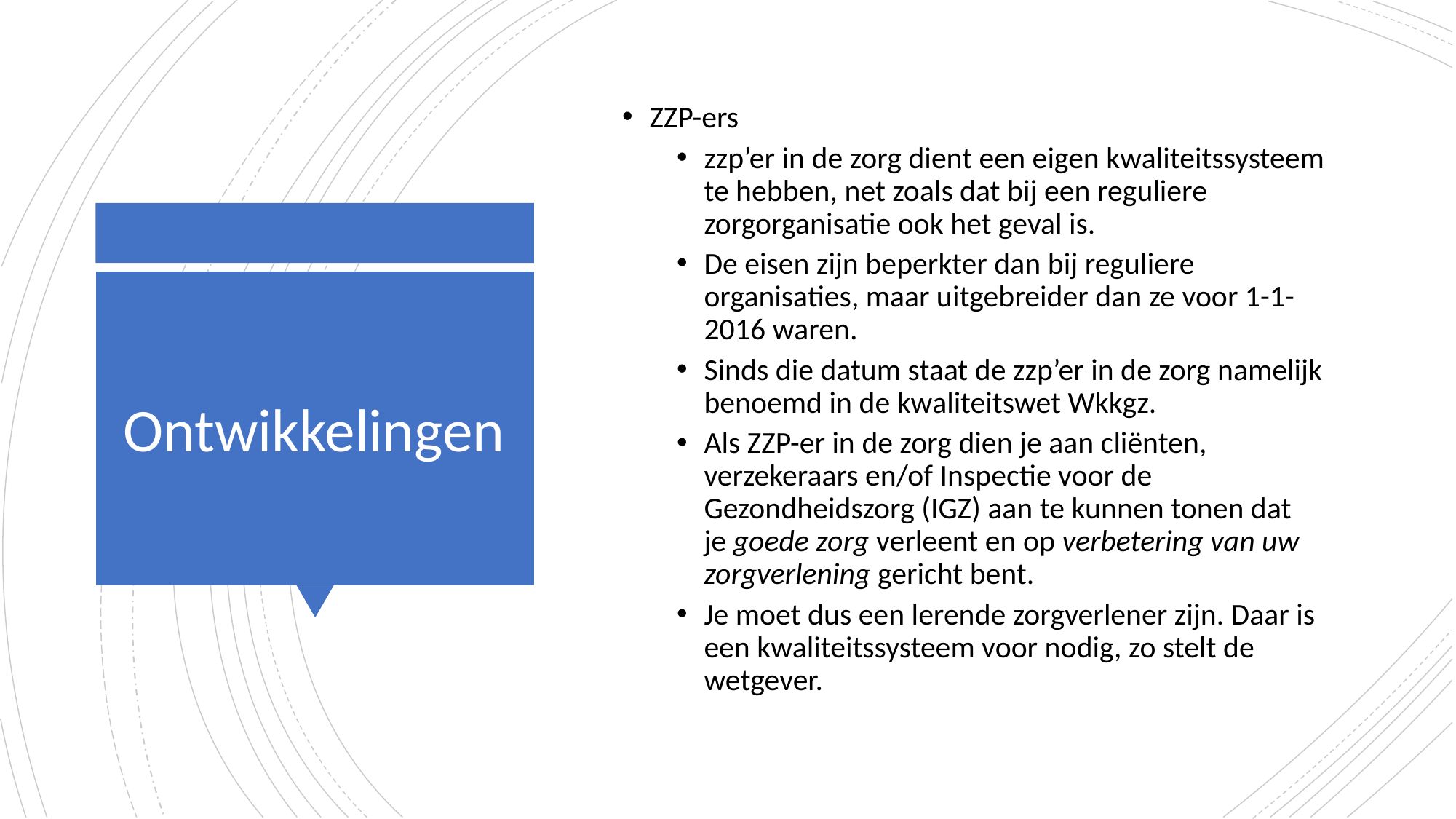

ZZP-ers
zzp’er in de zorg dient een eigen kwaliteitssysteem te hebben, net zoals dat bij een reguliere zorgorganisatie ook het geval is.
De eisen zijn beperkter dan bij reguliere organisaties, maar uitgebreider dan ze voor 1-1-2016 waren.
Sinds die datum staat de zzp’er in de zorg namelijk benoemd in de kwaliteitswet Wkkgz.
Als ZZP-er in de zorg dien je aan cliënten, verzekeraars en/of Inspectie voor de Gezondheidszorg (IGZ) aan te kunnen tonen dat je goede zorg verleent en op verbetering van uw zorgverlening gericht bent.
Je moet dus een lerende zorgverlener zijn. Daar is een kwaliteitssysteem voor nodig, zo stelt de wetgever.

# Ontwikkelingen